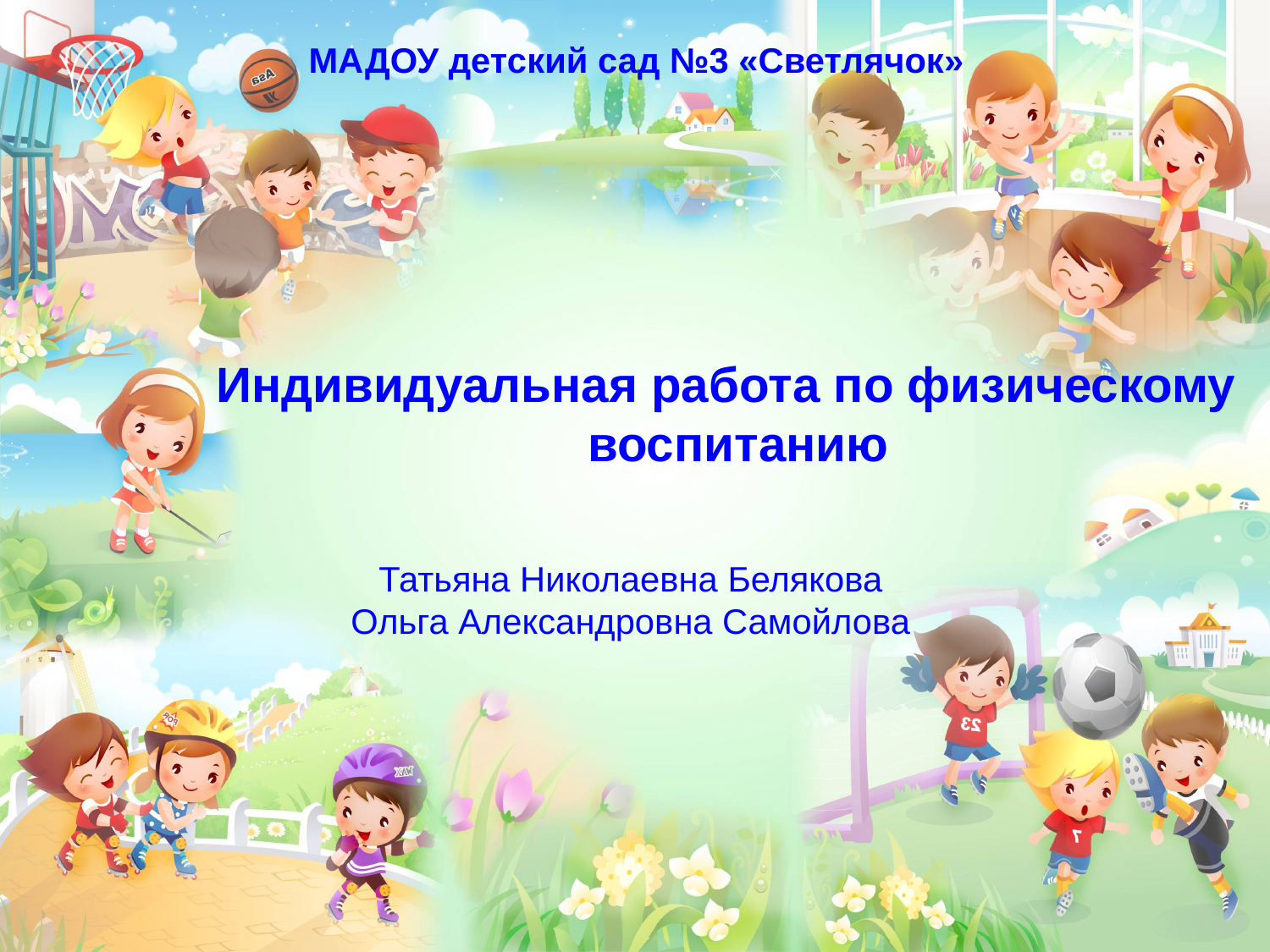

МАДОУ детский сад №3 «Светлячок»
Индивидуальная работа по физическому
                           воспитанию

Татьяна Николаевна Белякова
Ольга Александровна Самойлова